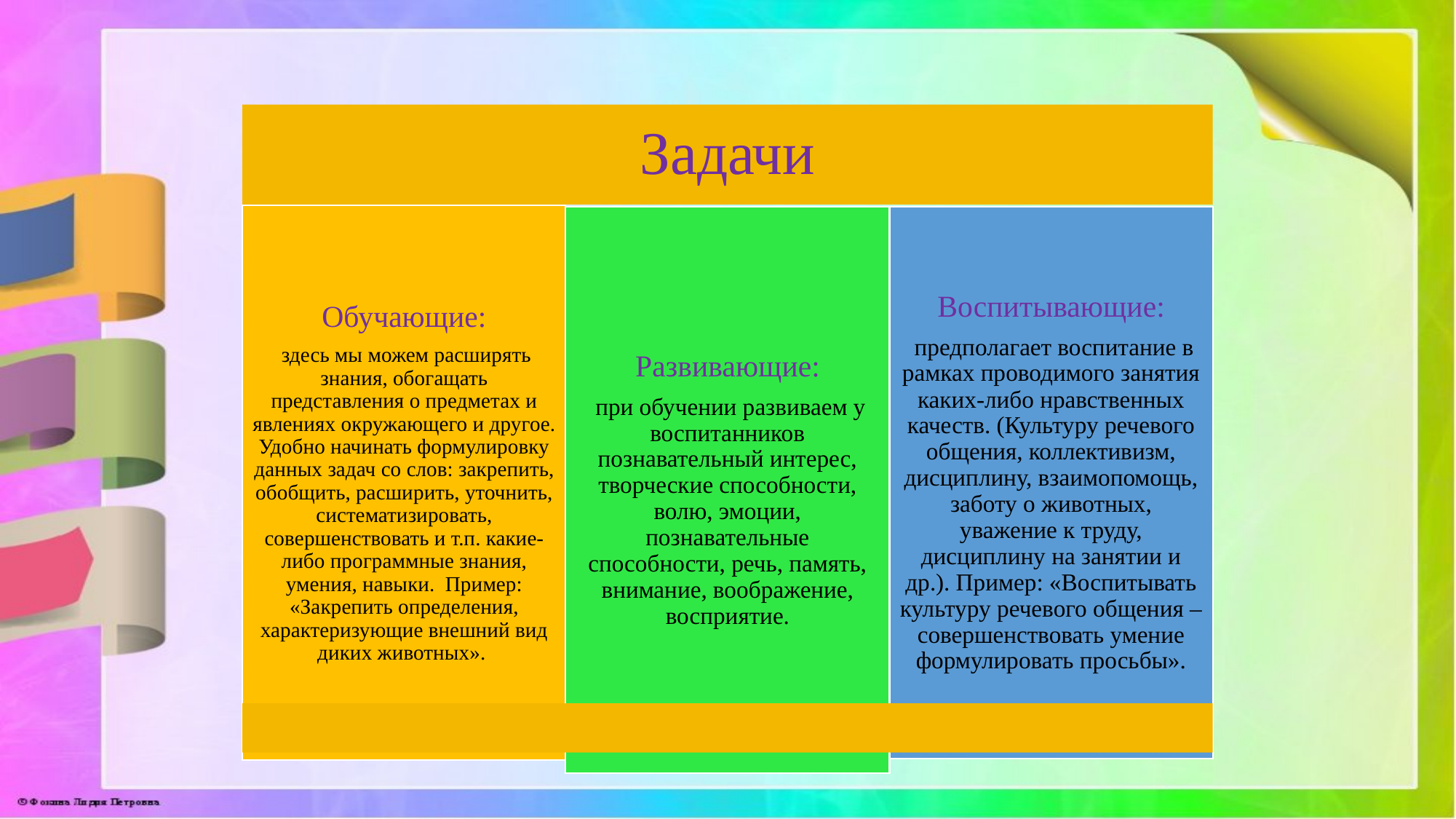

#
Задачи
Обучающие:
 здесь мы можем расширять знания, обогащать представления о предметах и явлениях окружающего и другое. Удобно начинать формулировку данных задач со слов: закрепить, обобщить, расширить, уточнить, систематизировать, совершенствовать и т.п. какие-либо программные знания, умения, навыки.  Пример: «Закрепить определения, характеризующие внешний вид диких животных».
Развивающие:
 при обучении развиваем у воспитанников познавательный интерес, творческие способности, волю, эмоции, познавательные способности, речь, память, внимание, воображение, восприятие.
Воспитывающие:
 предполагает воспитание в рамках проводимого занятия каких-либо нравственных качеств. (Культуру речевого общения, коллективизм, дисциплину, взаимопомощь, заботу о животных, уважение к труду, дисциплину на занятии и др.). Пример: «Воспитывать культуру речевого общения – совершенствовать умение формулировать просьбы».